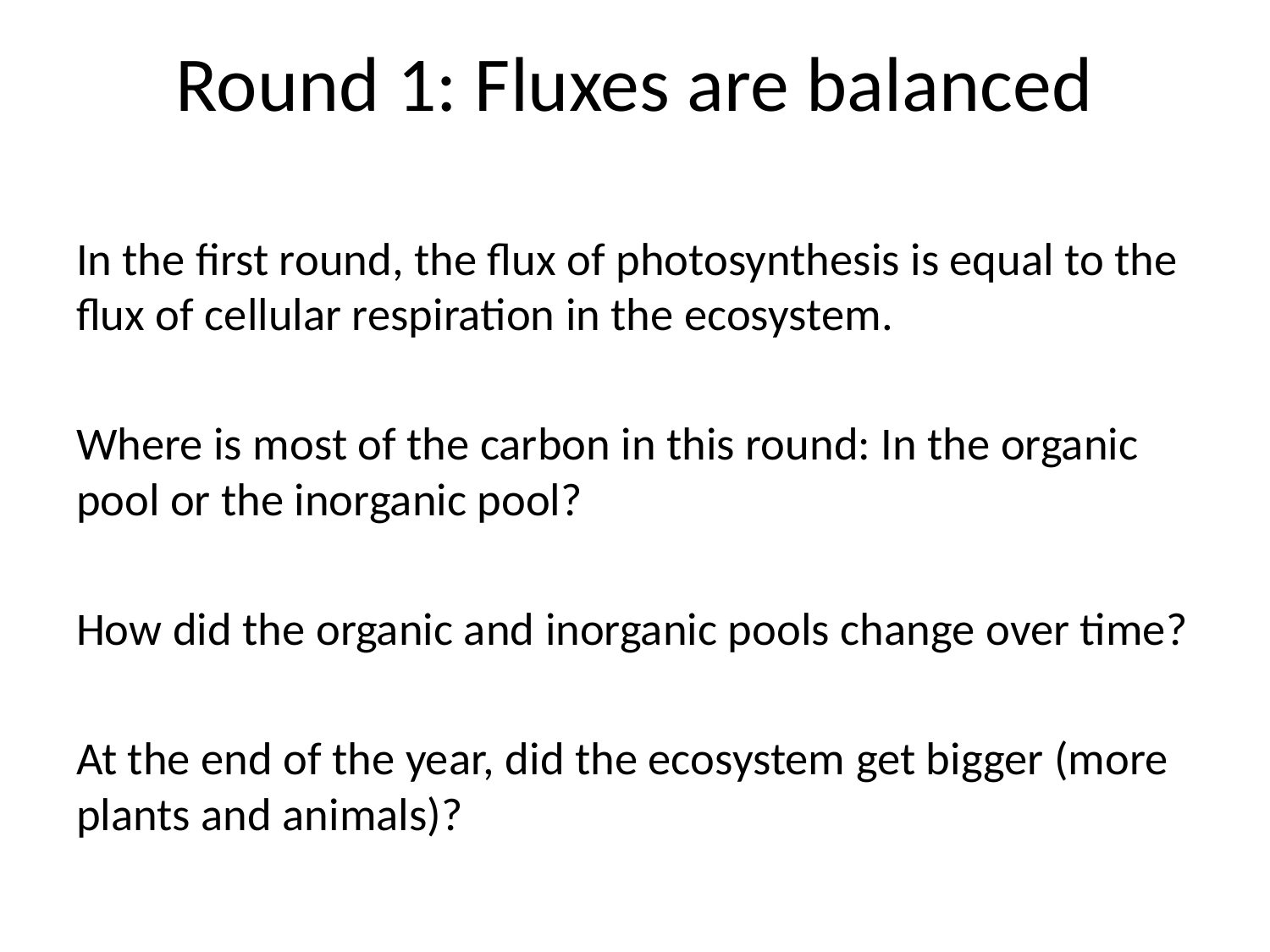

# Round 1: Fluxes are balanced
In the first round, the flux of photosynthesis is equal to the flux of cellular respiration in the ecosystem.

Where is most of the carbon in this round: In the organic pool or the inorganic pool?

How did the organic and inorganic pools change over time?

At the end of the year, did the ecosystem get bigger (more plants and animals)?